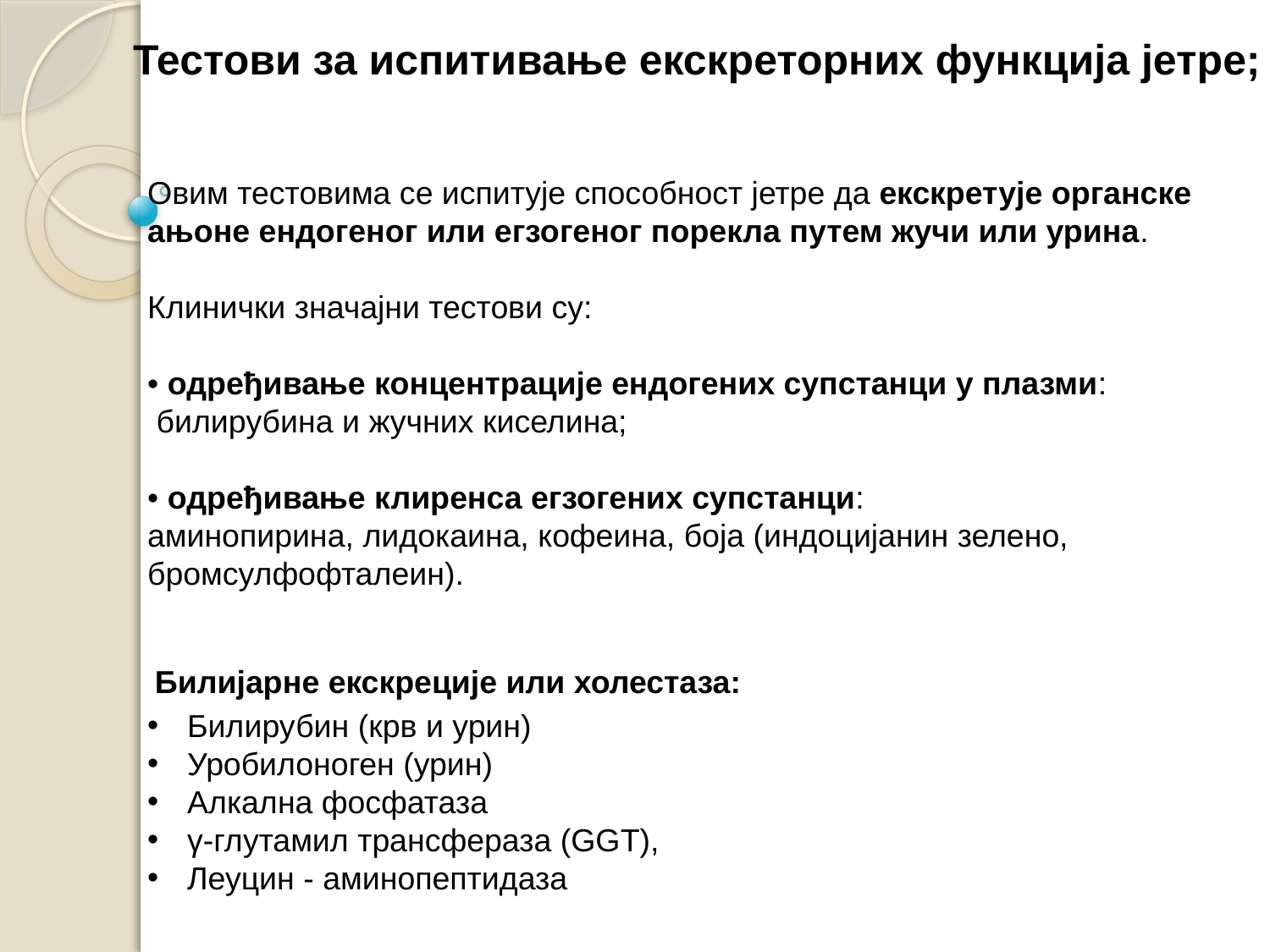

Тестови за испитивање екскреторних функција јетре;
Овим тестовима се испитује способност јетре да екскретује органске
ањоне ендогеног или егзогеног порекла путем жучи или урина.

Клинички значајни тестови су:
• одређивање концентрације ендогених супстанци у плазми:
 билирубина и жучних киселина;
• одређивање клиренса егзогених супстанци:
аминопирина, лидокаина, кофеина, боја (индоцијанин зелено, бромсулфофталеин).

Билирубин (крв и урин)
Уробилоноген (урин)
Алкална фосфатаза
γ-глутамил трансфераза (GGT),
Леуцин - аминопептидаза

Билијарне екскреције или холестаза: